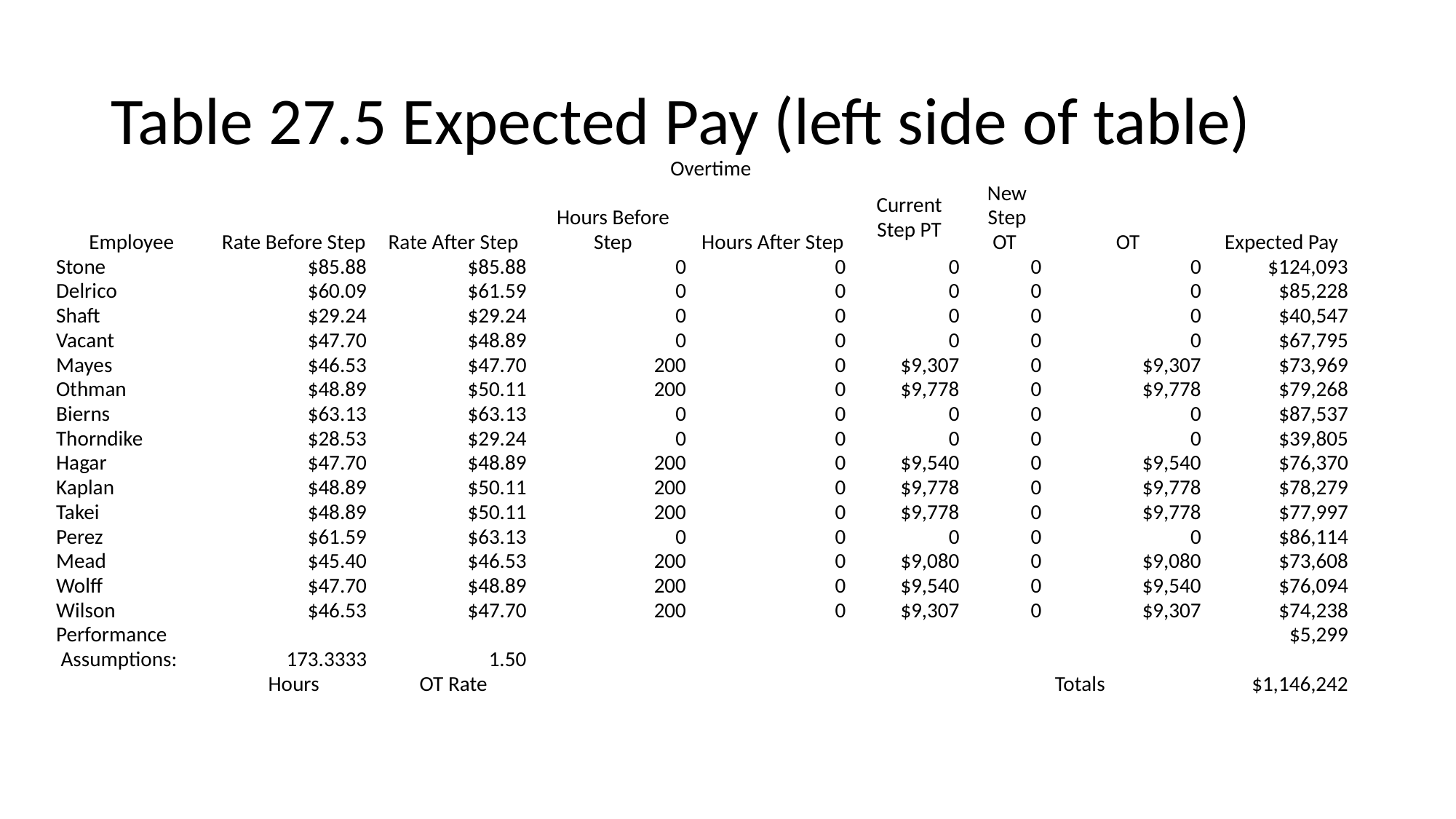

# Table 27.5 Expected Pay (left side of table)
|  | Overtime |  |  |  |  |  |  |  |
| --- | --- | --- | --- | --- | --- | --- | --- | --- |
| Employee | Rate Before Step | Rate After Step | Hours Before Step | Hours After Step | Current Step PT | New Step OT | OT | Expected Pay |
| Stone | $85.88 | $85.88 | 0 | 0 | 0 | 0 | 0 | $124,093 |
| Delrico | $60.09 | $61.59 | 0 | 0 | 0 | 0 | 0 | $85,228 |
| Shaft | $29.24 | $29.24 | 0 | 0 | 0 | 0 | 0 | $40,547 |
| Vacant | $47.70 | $48.89 | 0 | 0 | 0 | 0 | 0 | $67,795 |
| Mayes | $46.53 | $47.70 | 200 | 0 | $9,307 | 0 | $9,307 | $73,969 |
| Othman | $48.89 | $50.11 | 200 | 0 | $9,778 | 0 | $9,778 | $79,268 |
| Bierns | $63.13 | $63.13 | 0 | 0 | 0 | 0 | 0 | $87,537 |
| Thorndike | $28.53 | $29.24 | 0 | 0 | 0 | 0 | 0 | $39,805 |
| Hagar | $47.70 | $48.89 | 200 | 0 | $9,540 | 0 | $9,540 | $76,370 |
| Kaplan | $48.89 | $50.11 | 200 | 0 | $9,778 | 0 | $9,778 | $78,279 |
| Takei | $48.89 | $50.11 | 200 | 0 | $9,778 | 0 | $9,778 | $77,997 |
| Perez | $61.59 | $63.13 | 0 | 0 | 0 | 0 | 0 | $86,114 |
| Mead | $45.40 | $46.53 | 200 | 0 | $9,080 | 0 | $9,080 | $73,608 |
| Wolff | $47.70 | $48.89 | 200 | 0 | $9,540 | 0 | $9,540 | $76,094 |
| Wilson | $46.53 | $47.70 | 200 | 0 | $9,307 | 0 | $9,307 | $74,238 |
| Performance |  |  |  |  |  |  |  | $5,299 |
| Assumptions: | 173.3333 | 1.50 |  |  |  |  |  |  |
|  | Hours | OT Rate |  |  |  |  | Totals | $1,146,242 |